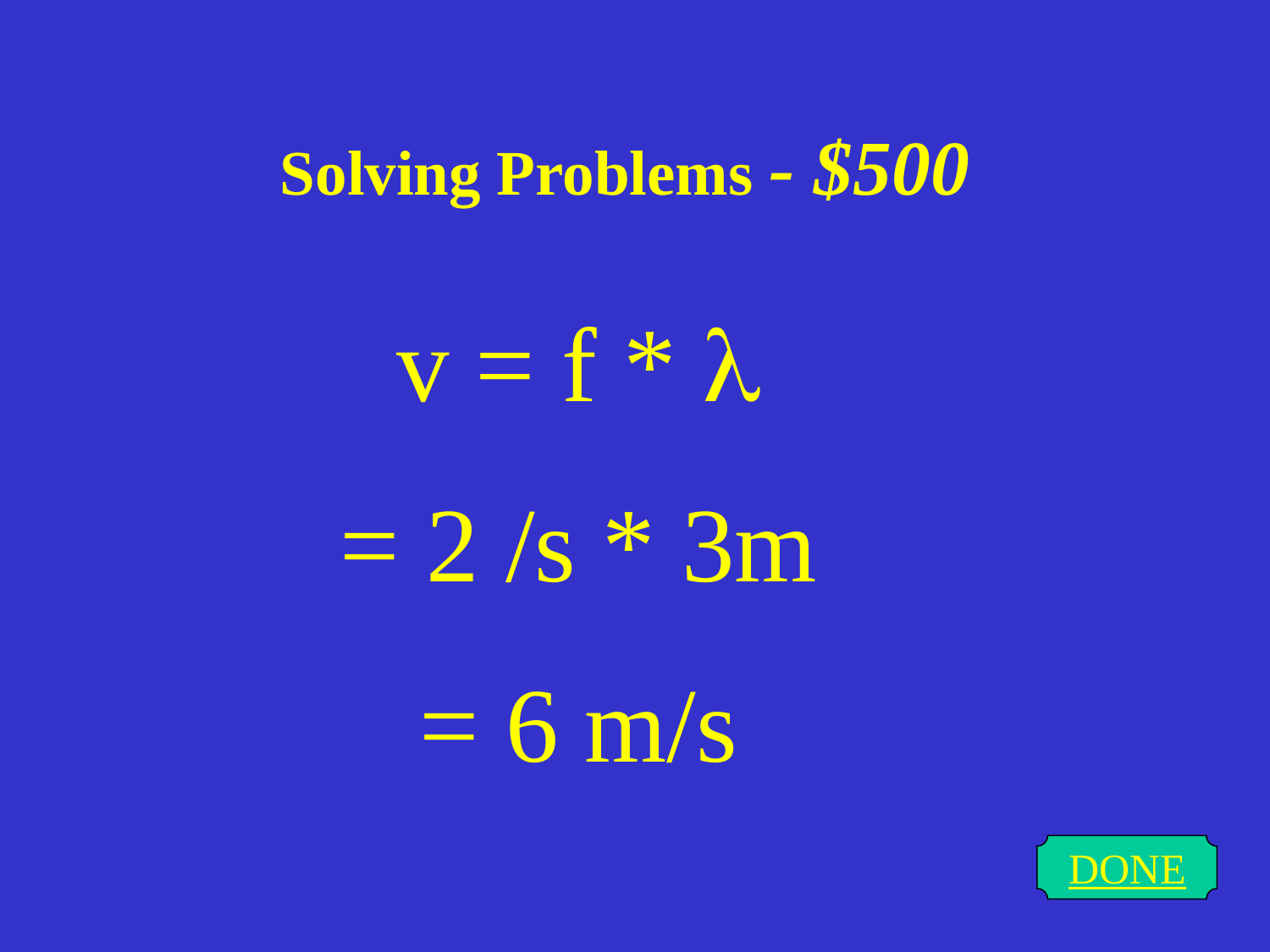

# Solving Problems - $500
v = f * λ
= 2 /s * 3m
= 6 m/s

DONE